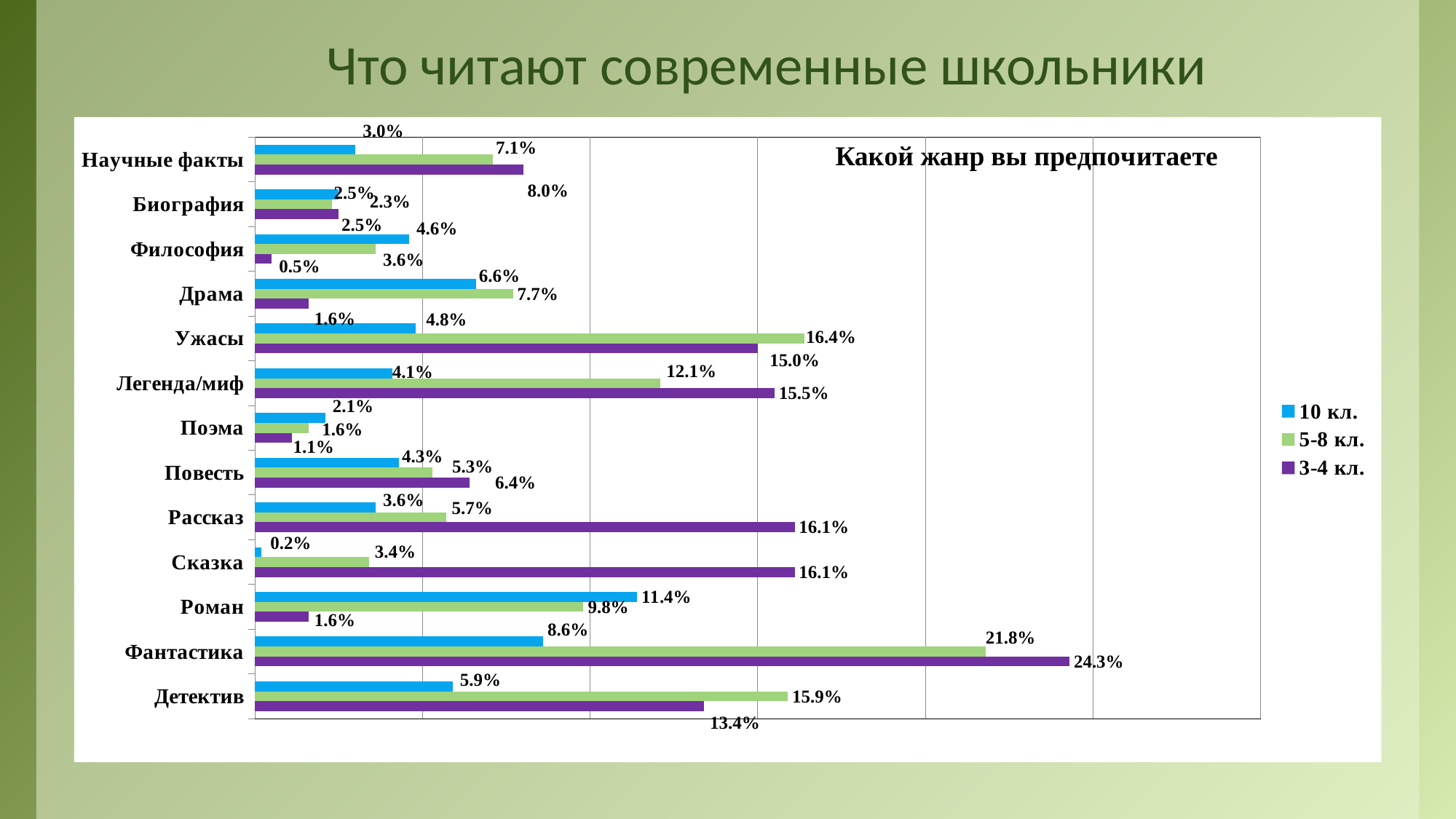

# Что читают современные школьники

### Chart: Какой жанр вы предпочитаете

| Category | 3-4 кл. | 5-8 кл. | 10 кл. |
|---|---|---|---|
| Детектив | 0.134 | 0.15900000000000003 | 0.059000000000000004 |
| Фантастика | 0.24300000000000002 | 0.21800000000000003 | 0.08600000000000002 |
| Роман | 0.016000000000000004 | 0.09800000000000002 | 0.114 |
| Сказка | 0.161 | 0.034 | 0.0020000000000000005 |
| Рассказ | 0.161 | 0.05700000000000001 | 0.036 |
| Повесть | 0.06400000000000002 | 0.053000000000000005 | 0.043000000000000003 |
| Поэма | 0.010999999999999998 | 0.016000000000000004 | 0.021000000000000005 |
| Легенда/миф | 0.15500000000000003 | 0.12100000000000001 | 0.041 |
| Ужасы | 0.15000000000000002 | 0.164 | 0.048 |
| Драма | 0.016000000000000004 | 0.077 | 0.066 |
| Философия | 0.005000000000000001 | 0.036 | 0.046 |
| Биография | 0.025 | 0.023 | 0.025 |
| Научные факты | 0.08000000000000002 | 0.071 | 0.030000000000000002 |